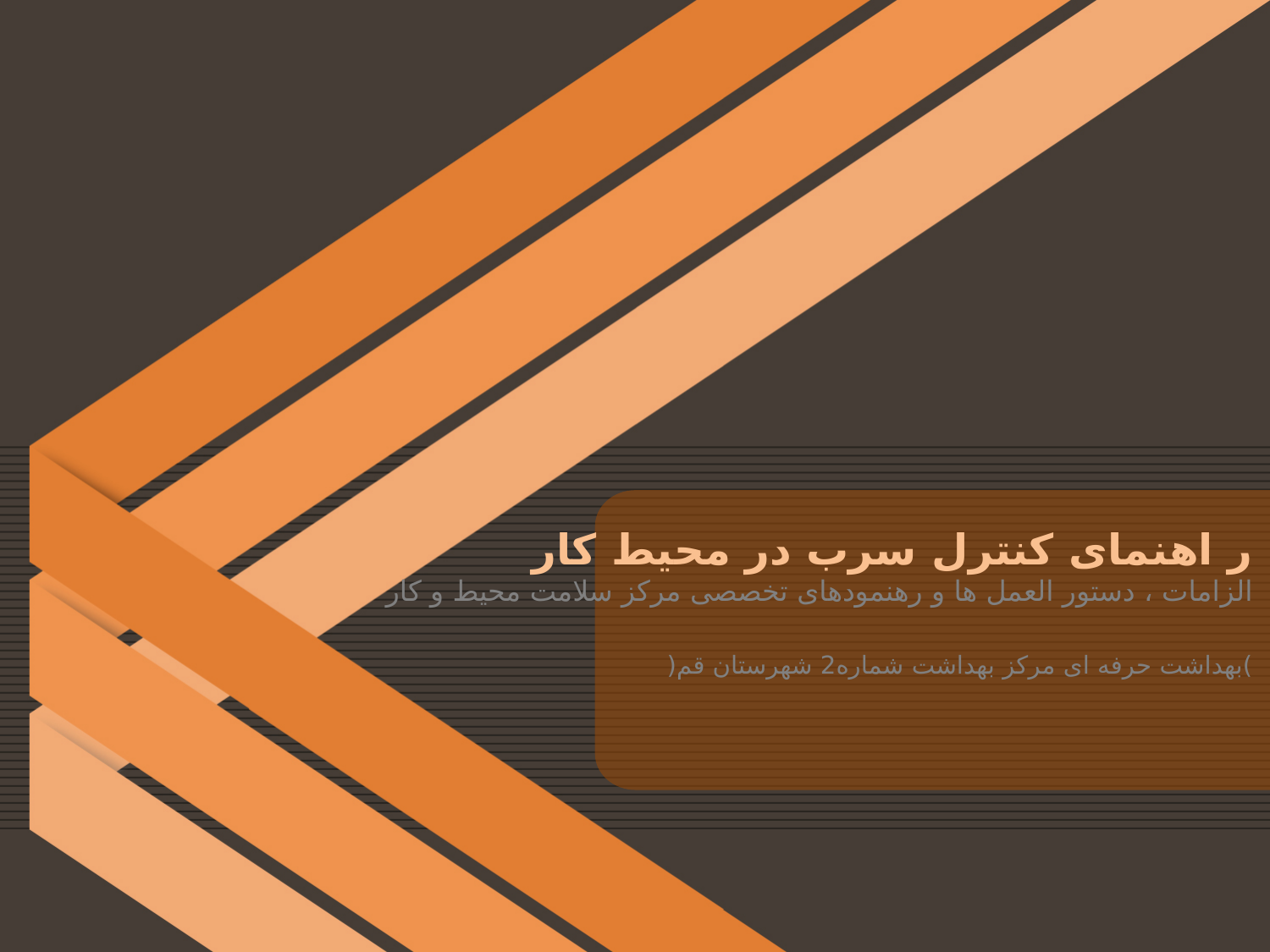

ر اهنمای کنترل سرب در محیط کار
الزامات ، دستور العمل ها و رهنمودهای تخصصی مركز سلامت محیط و کار
)بهداشت حرفه ای مرکز بهداشت شماره2 شهرستان قم(